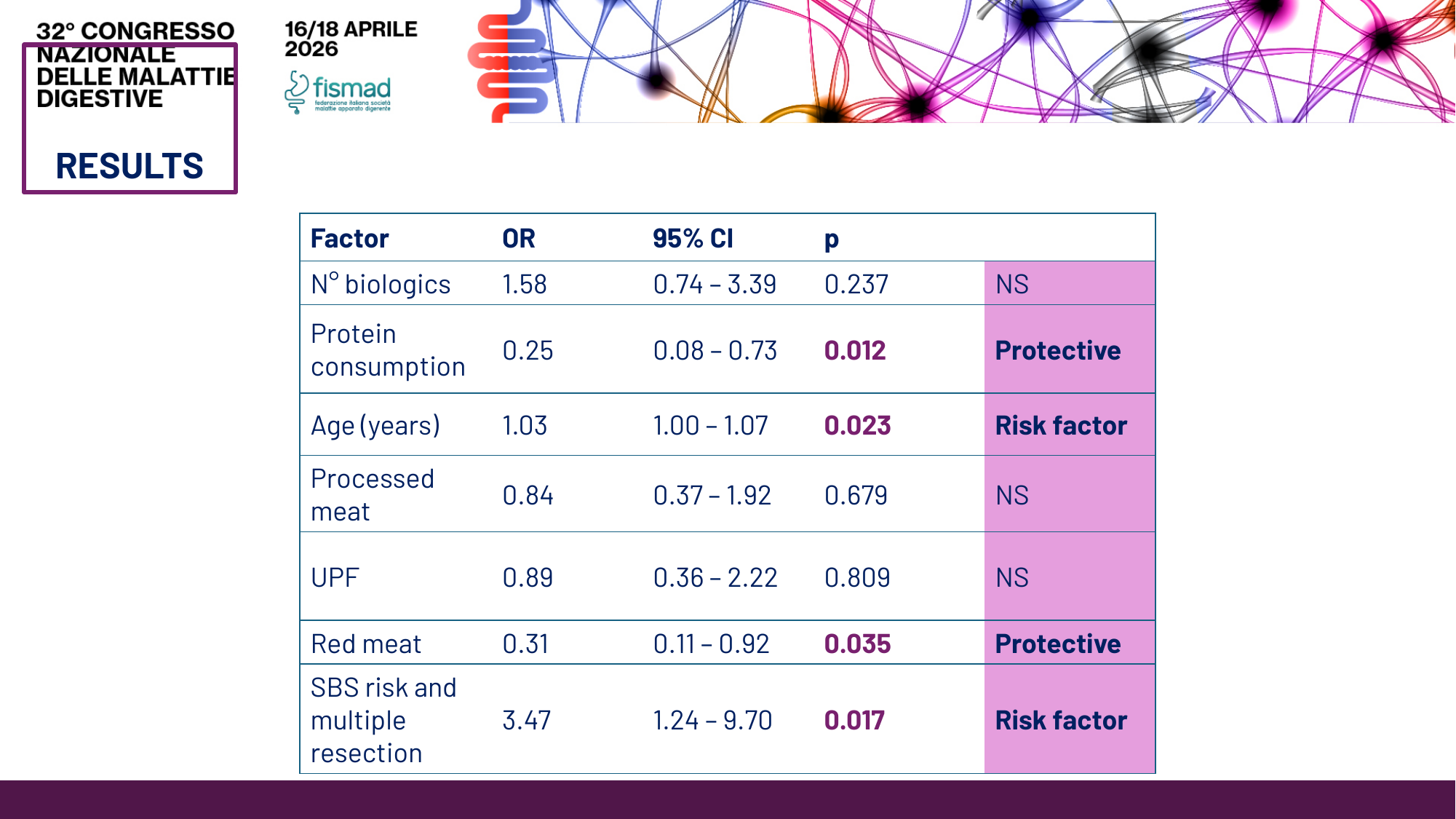

# RESULTS
| Factor | OR | 95% CI | p |  |
| --- | --- | --- | --- | --- |
| N° biologics | 1.58 | 0.74 – 3.39 | 0.237 | NS |
| Protein consumption | 0.25 | 0.08 – 0.73 | 0.012 | Protective |
| Age (years) | 1.03 | 1.00 – 1.07 | 0.023 | Risk factor |
| Processed meat | 0.84 | 0.37 – 1.92 | 0.679 | NS |
| UPF | 0.89 | 0.36 – 2.22 | 0.809 | NS |
| Red meat | 0.31 | 0.11 – 0.92 | 0.035 | Protective |
| SBS risk and multiple resection | 3.47 | 1.24 – 9.70 | 0.017 | Risk factor |